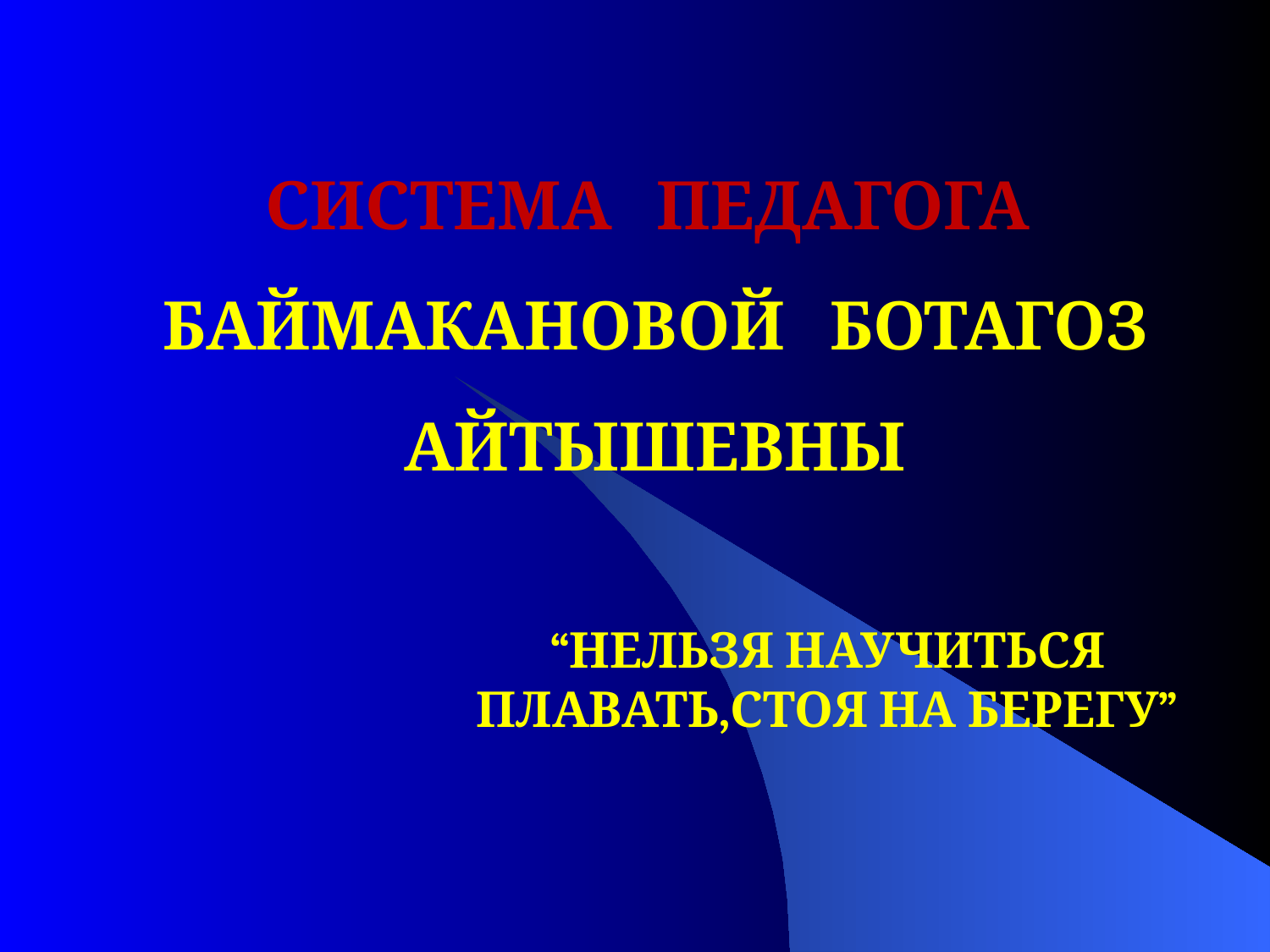

СИСТЕМА   ПЕДАГОГА  БАЙМАКАНОВОЙ   БОТАГОЗ АЙТЫШЕВНЫ

“НЕЛЬЗЯ НАУЧИТЬСЯ ПЛАВАТЬ,СТОЯ НА БЕРЕГУ”